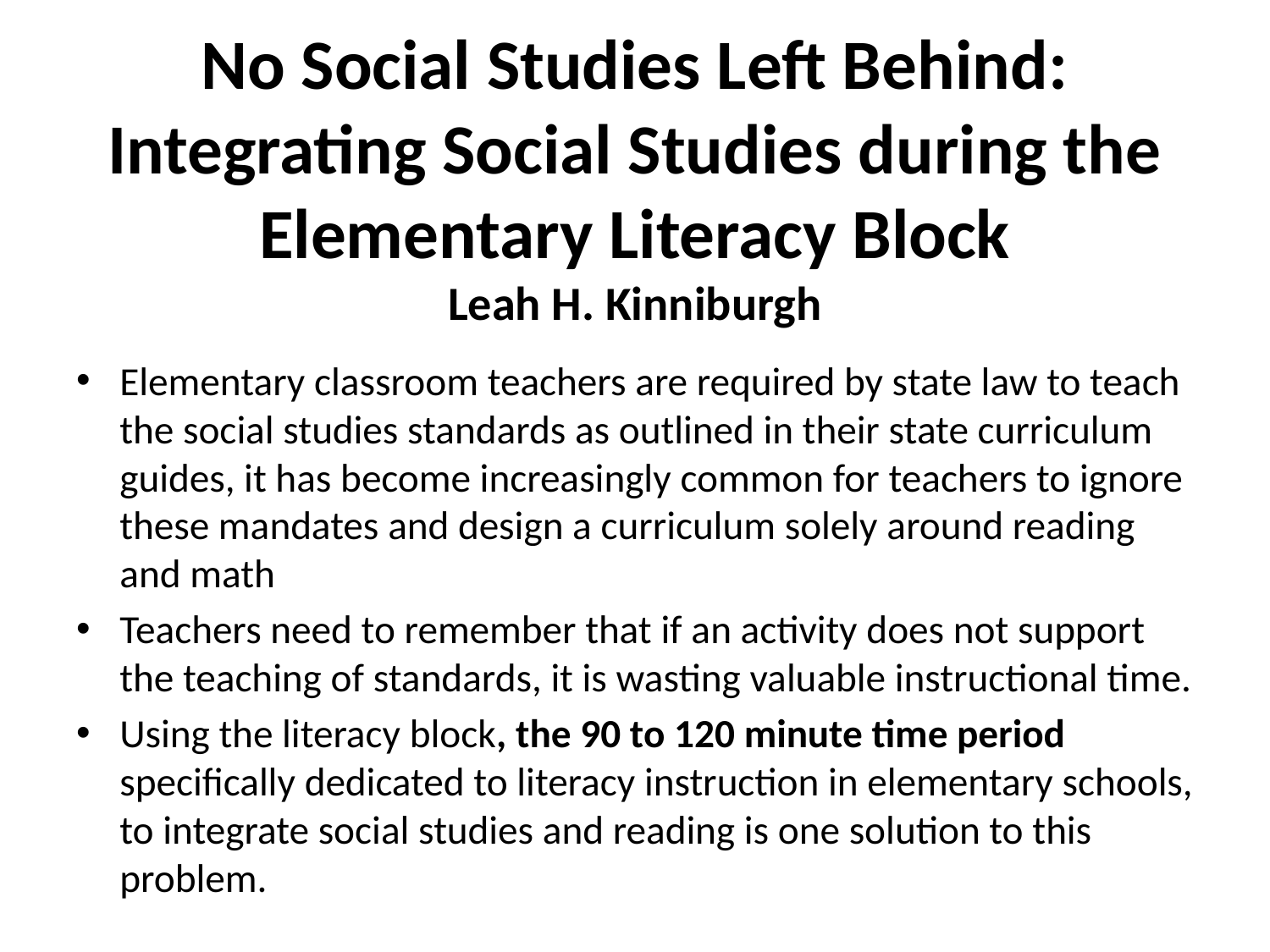

# No Social Studies Left Behind: Integrating Social Studies during the Elementary Literacy Block Leah H. Kinniburgh
Elementary classroom teachers are required by state law to teach the social studies standards as outlined in their state curriculum guides, it has become increasingly common for teachers to ignore these mandates and design a curriculum solely around reading and math
Teachers need to remember that if an activity does not support the teaching of standards, it is wasting valuable instructional time.
Using the literacy block, the 90 to 120 minute time period specifically dedicated to literacy instruction in elementary schools, to integrate social studies and reading is one solution to this problem.